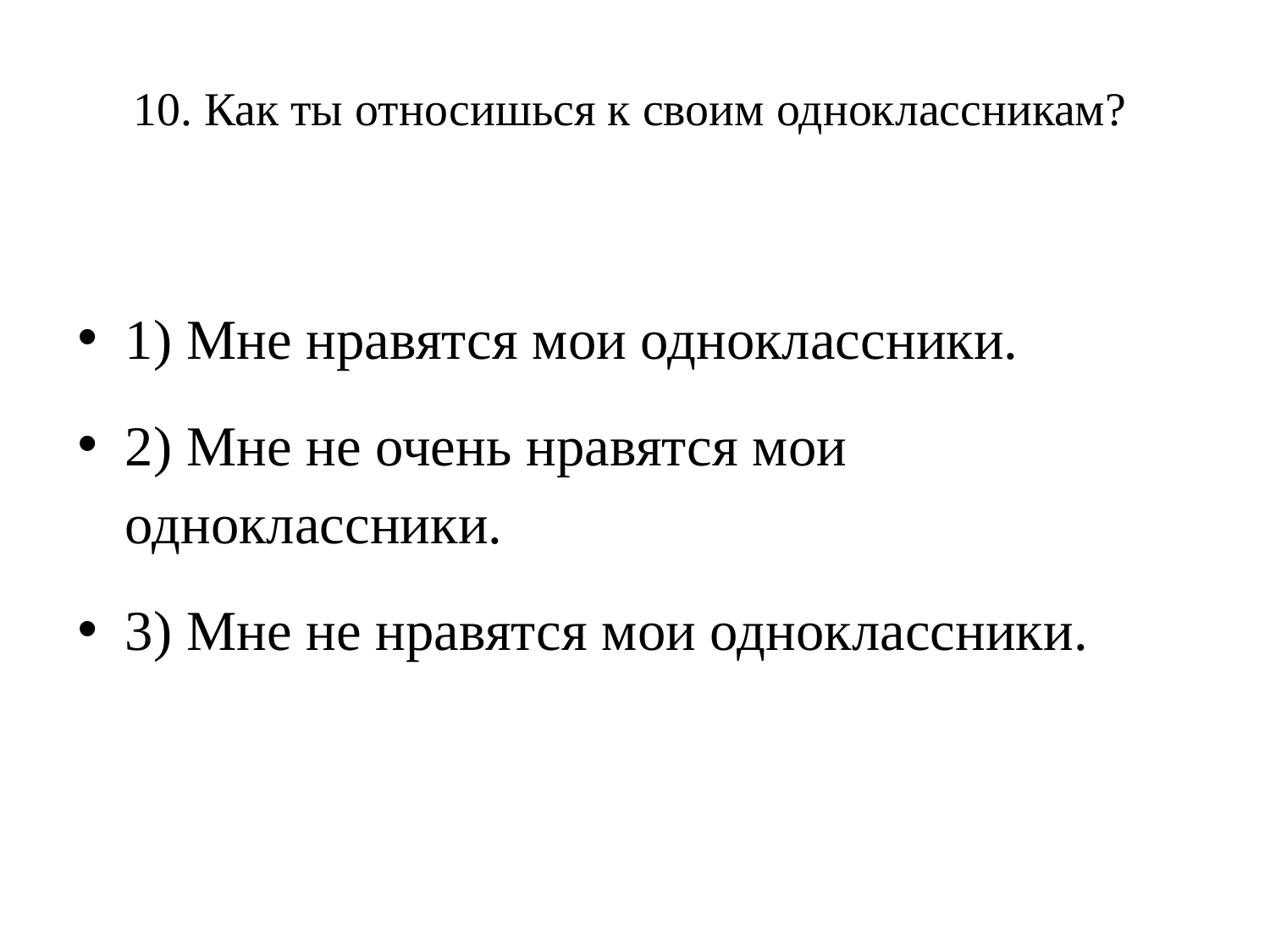

# 10. Как ты относишься к своим одноклассникам?
1) Мне нравятся мои одноклассники.
2) Мне не очень нравятся мои одноклассники.
3) Мне не нравятся мои одноклассники.